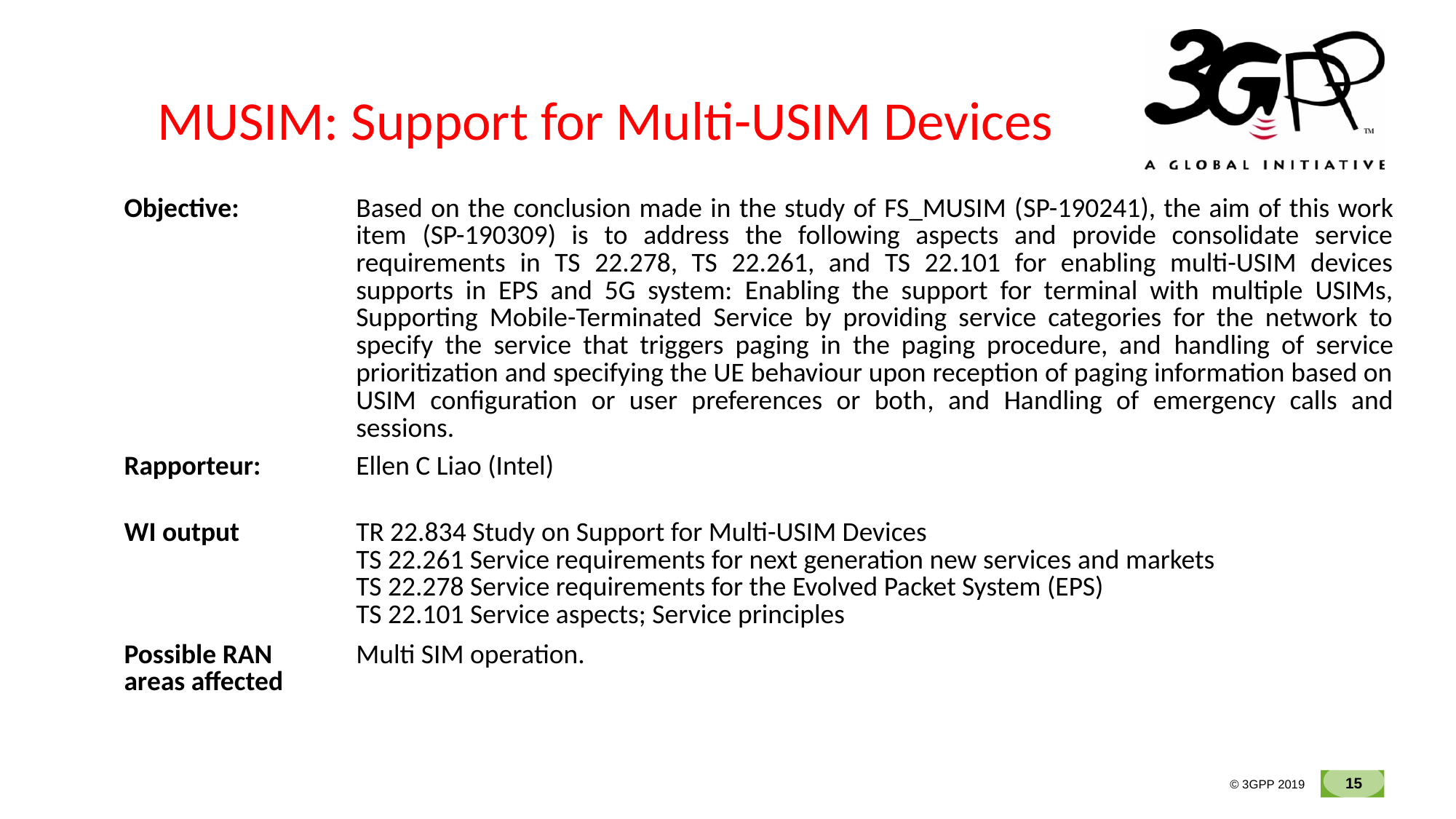

# MUSIM: Support for Multi-USIM Devices
| Objective: | Based on the conclusion made in the study of FS\_MUSIM (SP-190241), the aim of this work item (SP-190309) is to address the following aspects and provide consolidate service requirements in TS 22.278, TS 22.261, and TS 22.101 for enabling multi-USIM devices supports in EPS and 5G system: Enabling the support for terminal with multiple USIMs, Supporting Mobile-Terminated Service by providing service categories for the network to specify the service that triggers paging in the paging procedure, and handling of service prioritization and specifying the UE behaviour upon reception of paging information based on USIM configuration or user preferences or both, and Handling of emergency calls and sessions. |
| --- | --- |
| Rapporteur: | Ellen C Liao (Intel) |
| WI output | TR 22.834 Study on Support for Multi-USIM Devices TS 22.261 Service requirements for next generation new services and markets TS 22.278 Service requirements for the Evolved Packet System (EPS) TS 22.101 Service aspects; Service principles |
| Possible RAN areas affected | Multi SIM operation. |